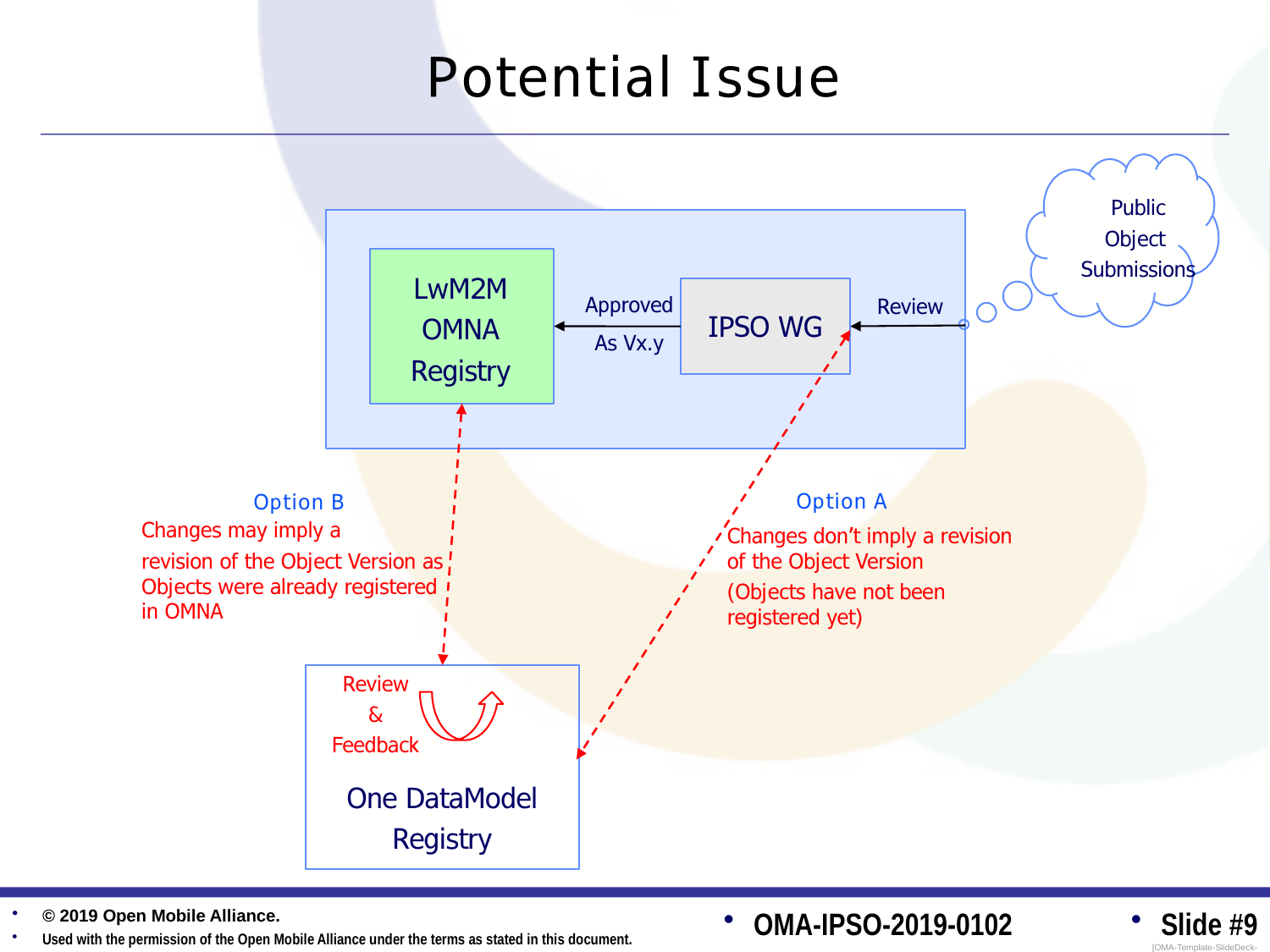

# Potential Issue

Public
Object
Submissions

LwM2M
OMNA
Registry
IPSO WG
Approved

As Vx.y
Review

Option A
Option B
Changes may imply a
revision of the Object Version as Objects were already registered in OMNA
Changes don’t imply a revision of the Object Version
(Objects have not been registered yet)
Review
&
Feedback

One DataModel
Registry